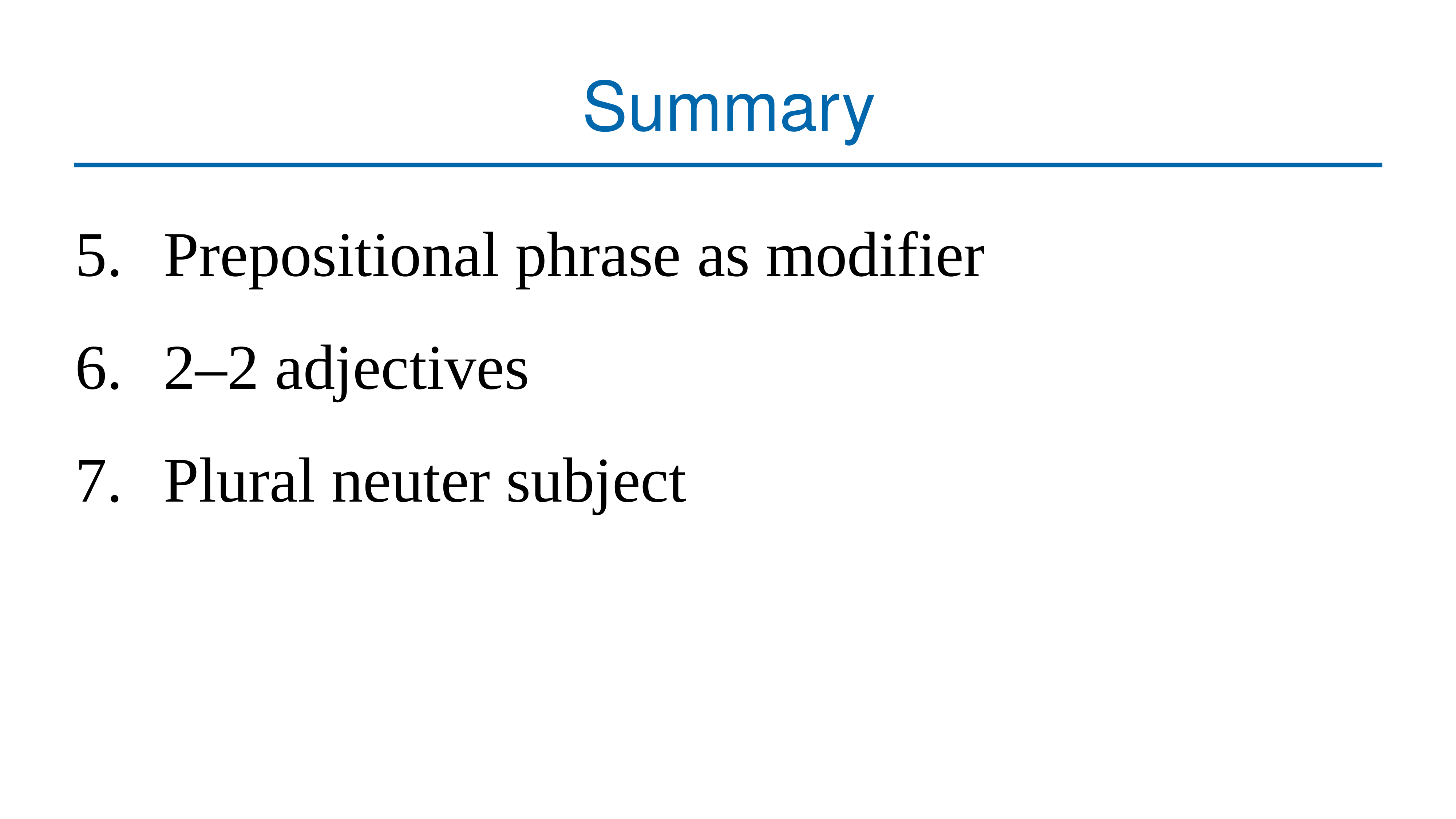

# Summary
Prepositional phrase as modifier
2–2 adjectives
Plural neuter subject